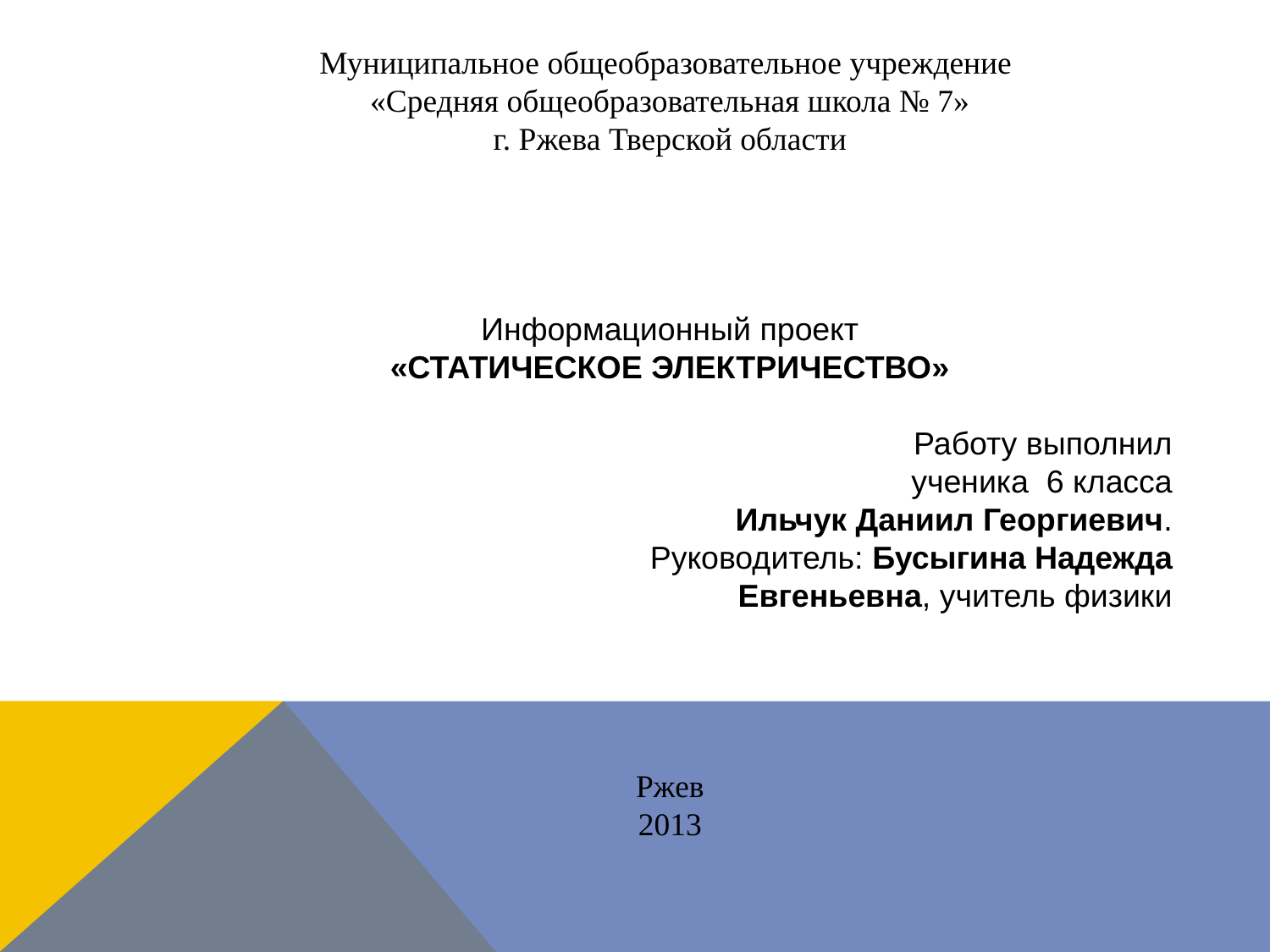

Муниципальное общеобразовательное учреждение
«Средняя общеобразовательная школа № 7»
г. Ржева Тверской области

Информационный проект
«СТАТИЧЕСКОЕ ЭЛЕКТРИЧЕСТВО»

Работу выполнил
ученика  6 класса
Ильчук Даниил Георгиевич.
                                           Руководитель: Бусыгина Надежда Евгеньевна, учитель физики

Ржев
2013